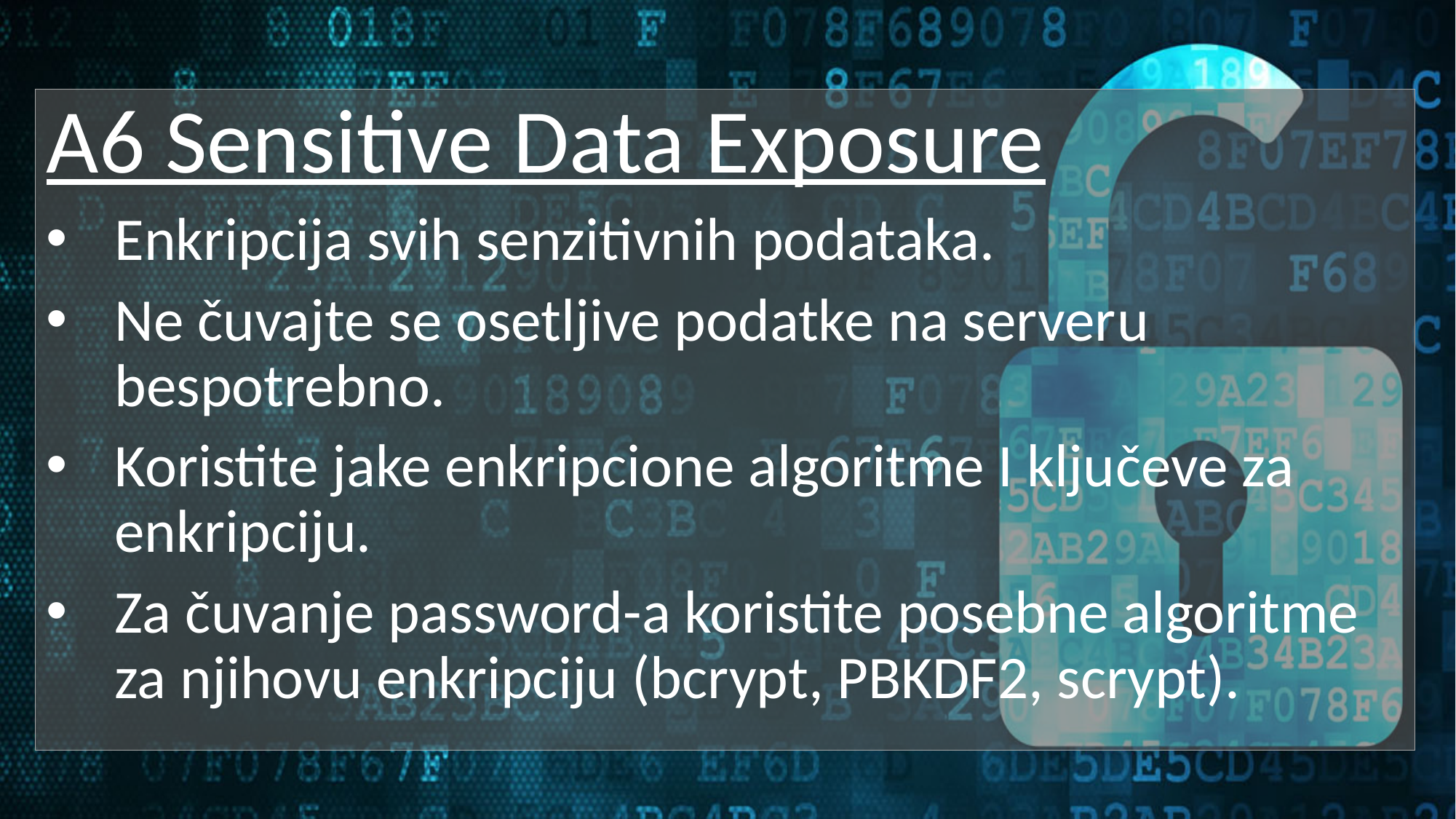

A6 Sensitive Data Exposure
Enkripcija svih senzitivnih podataka.
Ne čuvajte se osetljive podatke na serveru bespotrebno.
Koristite jake enkripcione algoritme I ključeve za enkripciju.
Za čuvanje password-a koristite posebne algoritme za njihovu enkripciju (bcrypt, PBKDF2, scrypt).